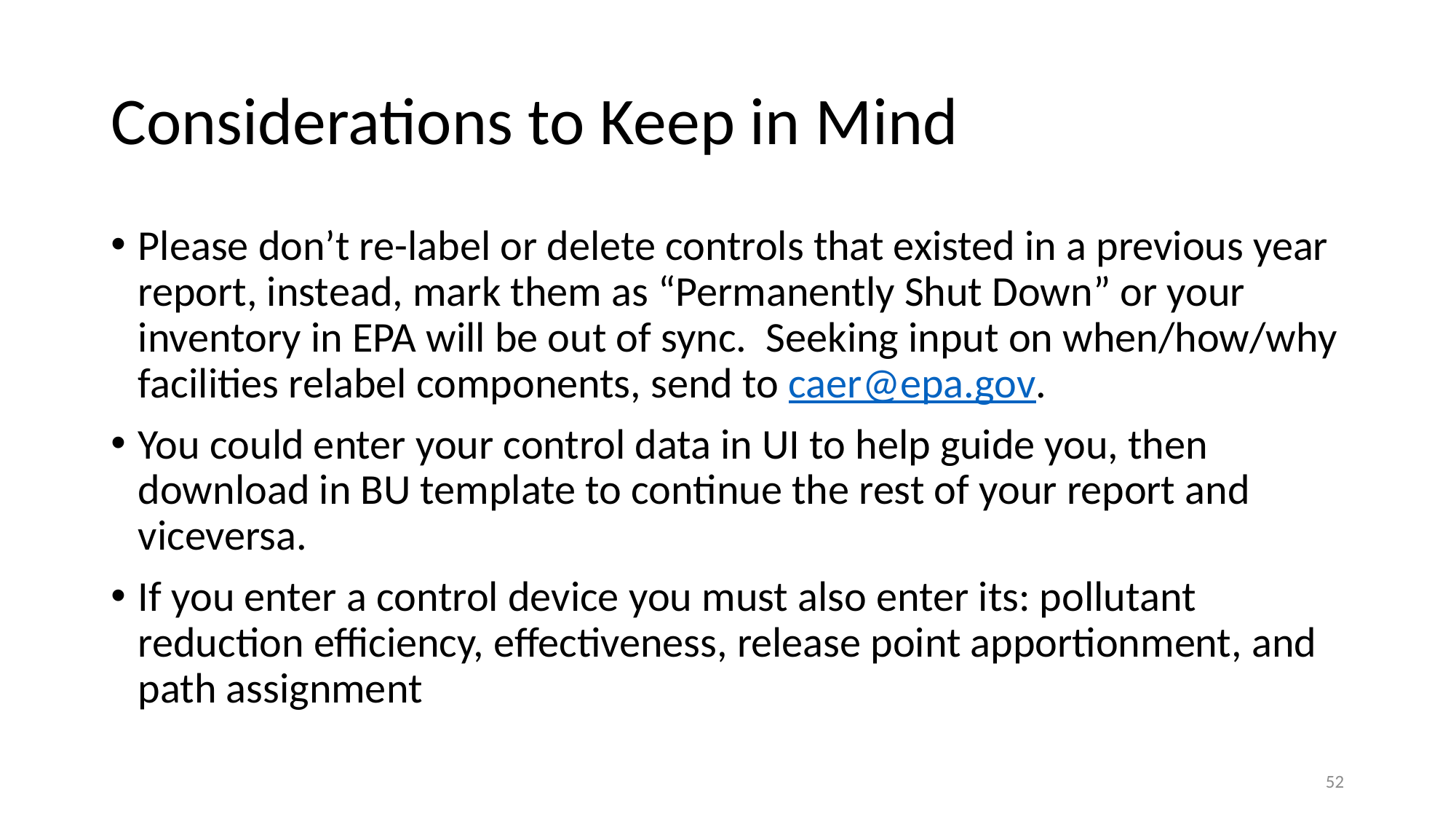

# Considerations to Keep in Mind
Please don’t re-label or delete controls that existed in a previous year report, instead, mark them as “Permanently Shut Down” or your inventory in EPA will be out of sync.  Seeking input on when/how/why facilities relabel components, send to caer@epa.gov.
You could enter your control data in UI to help guide you, then download in BU template to continue the rest of your report and viceversa.
If you enter a control device you must also enter its: pollutant reduction efficiency, effectiveness, release point apportionment, and path assignment

52